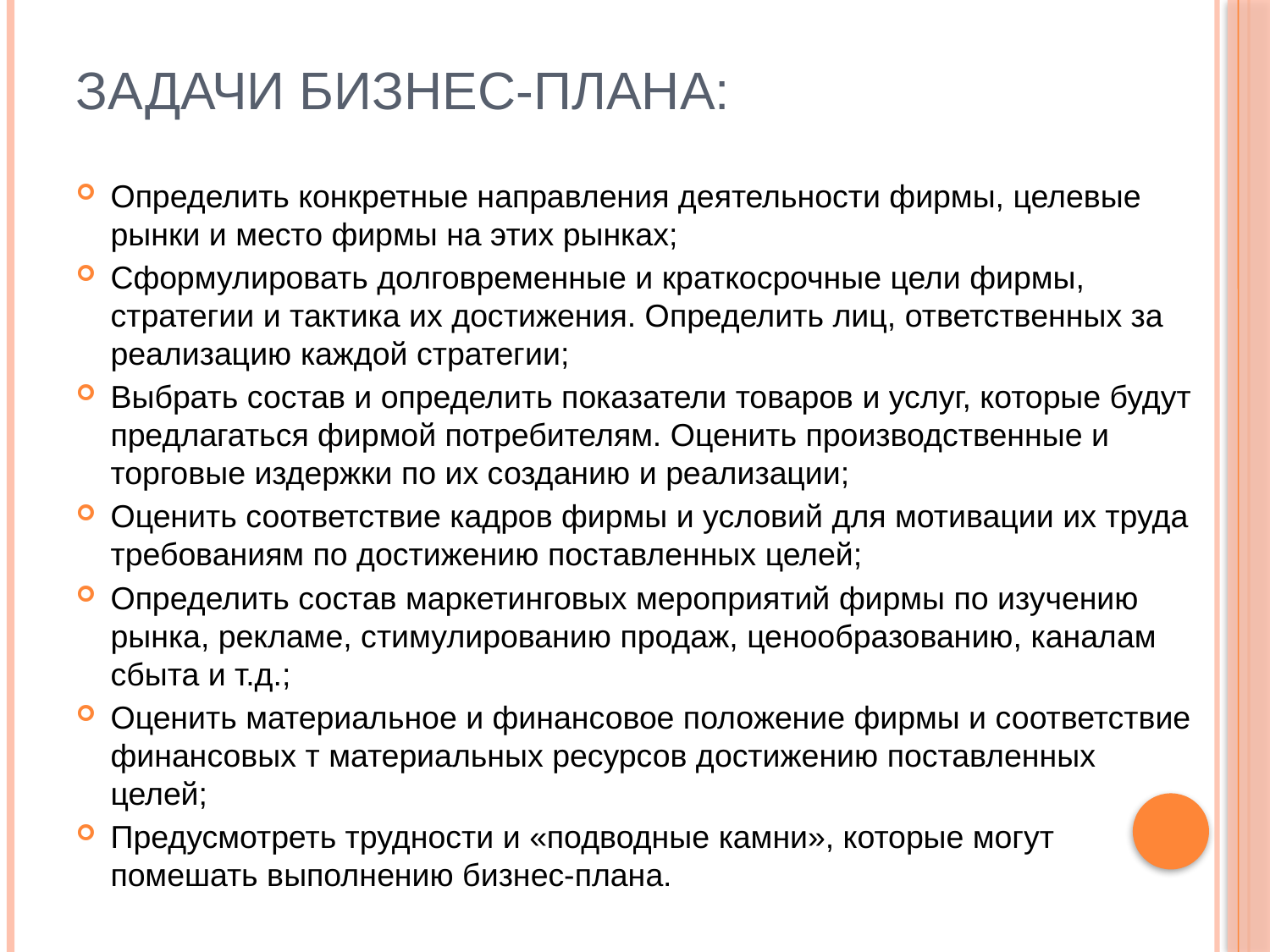

# Задачи бизнес-плана:
Определить конкретные направления деятельности фирмы, целевые рынки и место фирмы на этих рынках;
Сформулировать долговременные и краткосрочные цели фирмы, стратегии и тактика их достижения. Определить лиц, ответственных за реализацию каждой стратегии;
Выбрать состав и определить показатели товаров и услуг, которые будут предлагаться фирмой потребителям. Оценить производственные и торговые издержки по их созданию и реализации;
Оценить соответствие кадров фирмы и условий для мотивации их труда требованиям по достижению поставленных целей;
Определить состав маркетинговых мероприятий фирмы по изучению рынка, рекламе, стимулированию продаж, ценообразованию, каналам сбыта и т.д.;
Оценить материальное и финансовое положение фирмы и соответствие финансовых т материальных ресурсов достижению поставленных целей;
Предусмотреть трудности и «подводные камни», которые могут помешать выполнению бизнес-плана.